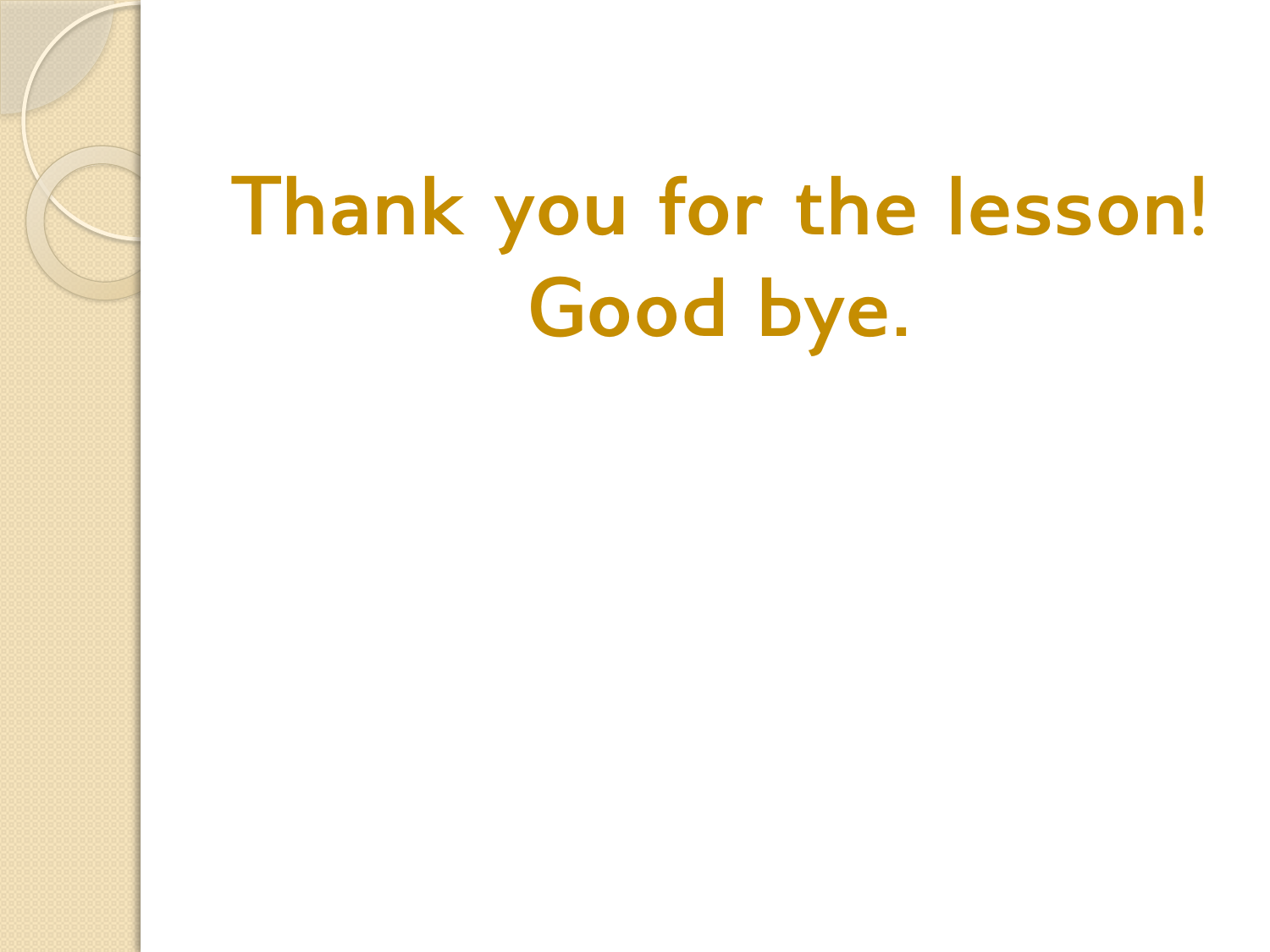

# Thank you for the lesson! Good bye.